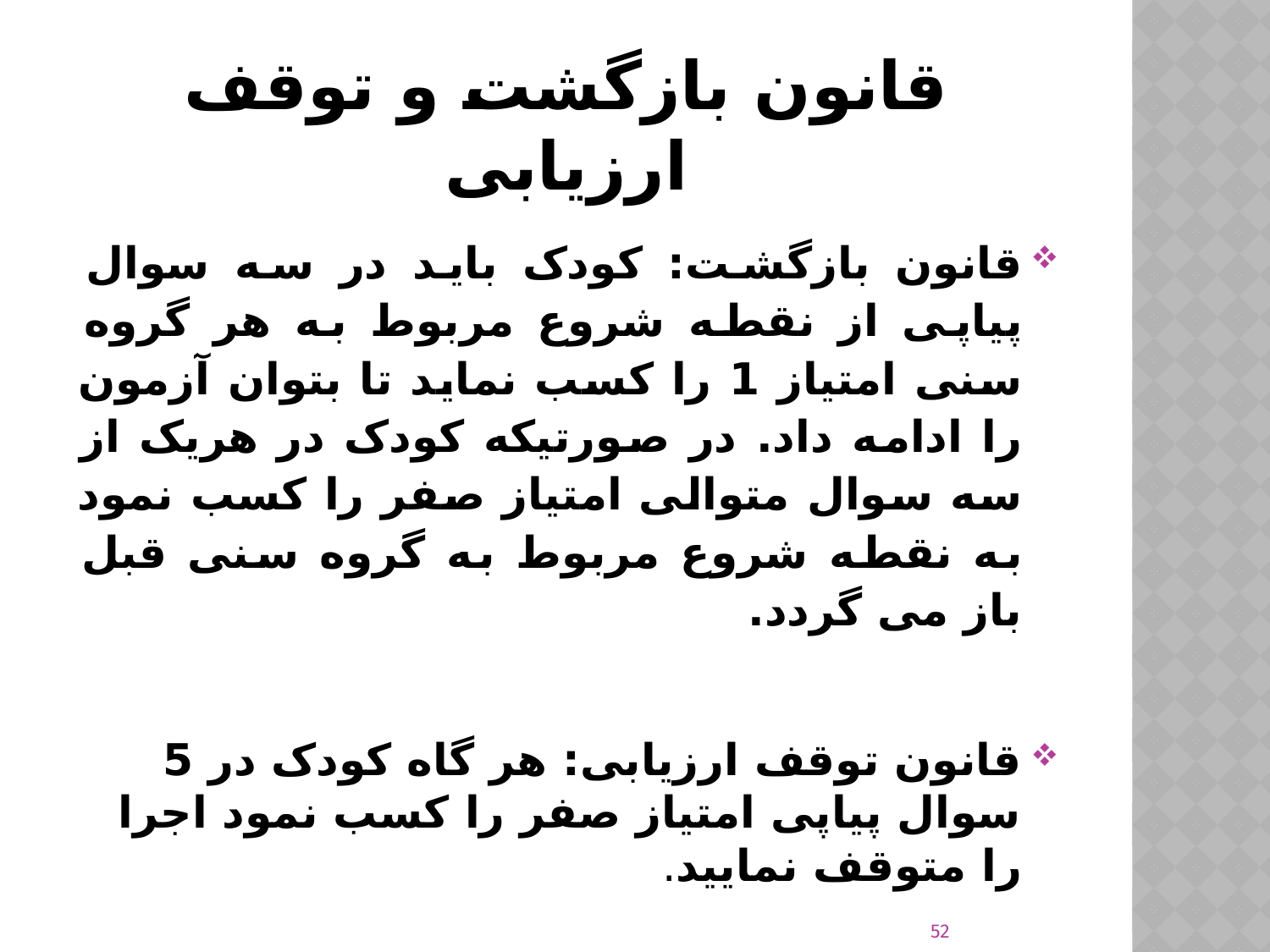

# قانون بازگشت و توقف ارزیابی
قانون بازگشت: کودک باید در سه سوال پیاپی از نقطه شروع مربوط به هر گروه سنی امتیاز 1 را کسب نماید تا بتوان آزمون را ادامه داد. در صورتیکه کودک در هریک از سه سوال متوالی امتیاز صفر را کسب نمود به نقطه شروع مربوط به گروه سنی قبل باز می گردد.

قانون توقف ارزیابی: هر گاه کودک در 5 سوال پیاپی امتیاز صفر را کسب نمود اجرا را متوقف نمایید.
52